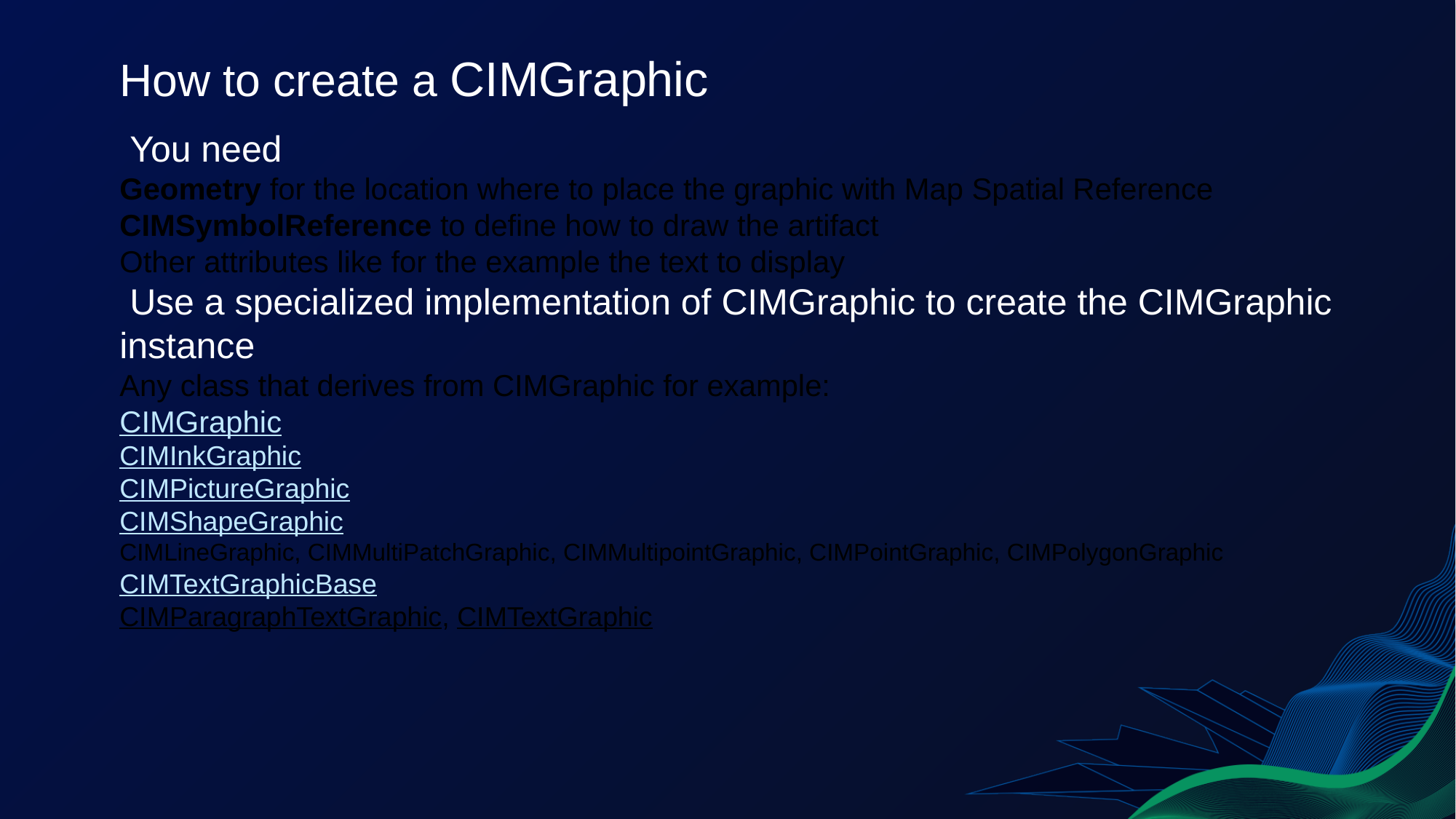

How to create a CIMGraphic
 You need
Geometry for the location where to place the graphic with Map Spatial Reference
CIMSymbolReference to define how to draw the artifact
Other attributes like for the example the text to display
 Use a specialized implementation of CIMGraphic to create the CIMGraphic instance
Any class that derives from CIMGraphic for example:
CIMGraphic
CIMInkGraphic
CIMPictureGraphic
CIMShapeGraphic
CIMLineGraphic, CIMMultiPatchGraphic, CIMMultipointGraphic, CIMPointGraphic, CIMPolygonGraphic
CIMTextGraphicBase
CIMParagraphTextGraphic, CIMTextGraphic